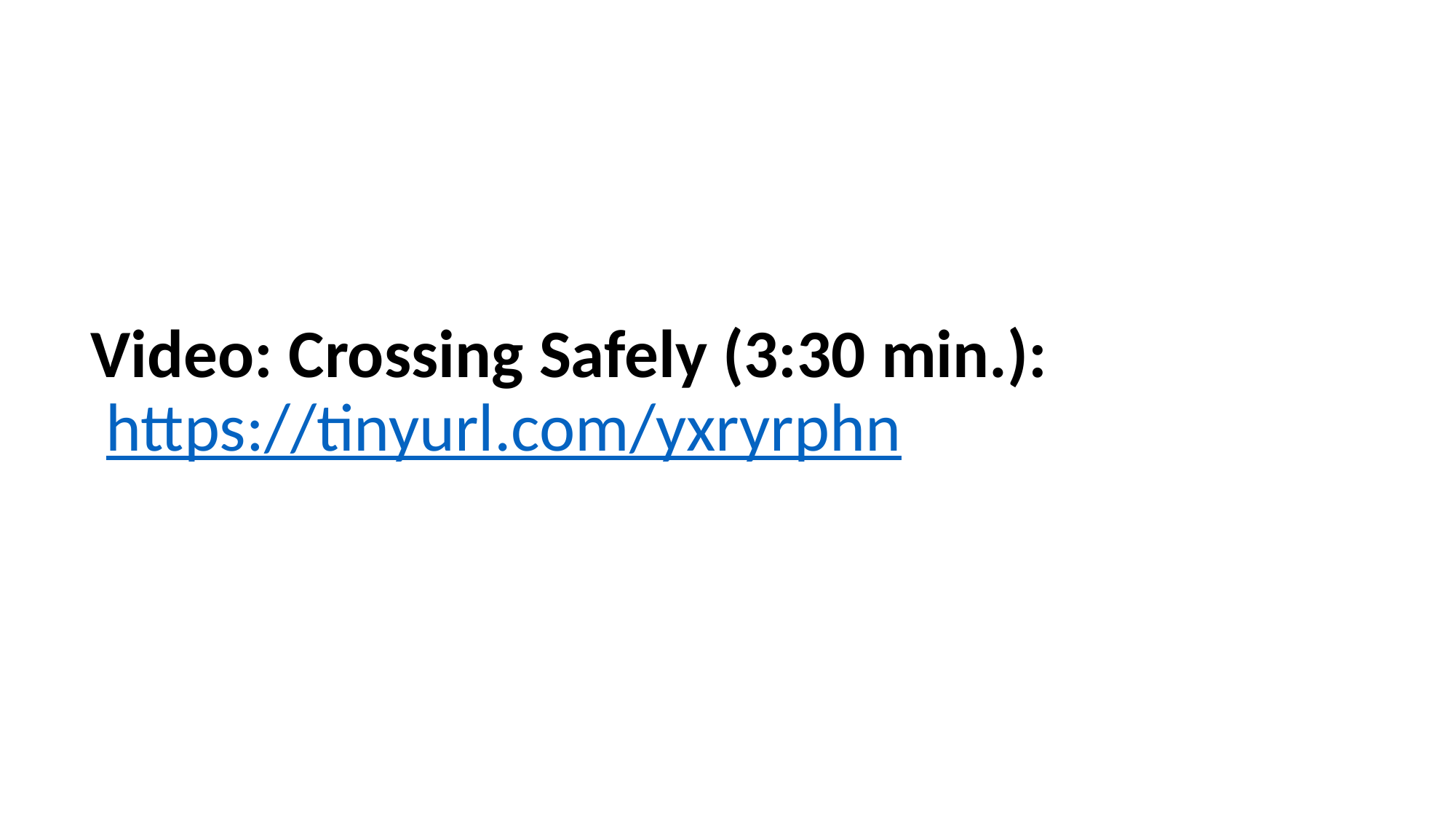

# Video: Crossing Safely (3:30 min.):    https://tinyurl.com/yxryrphn